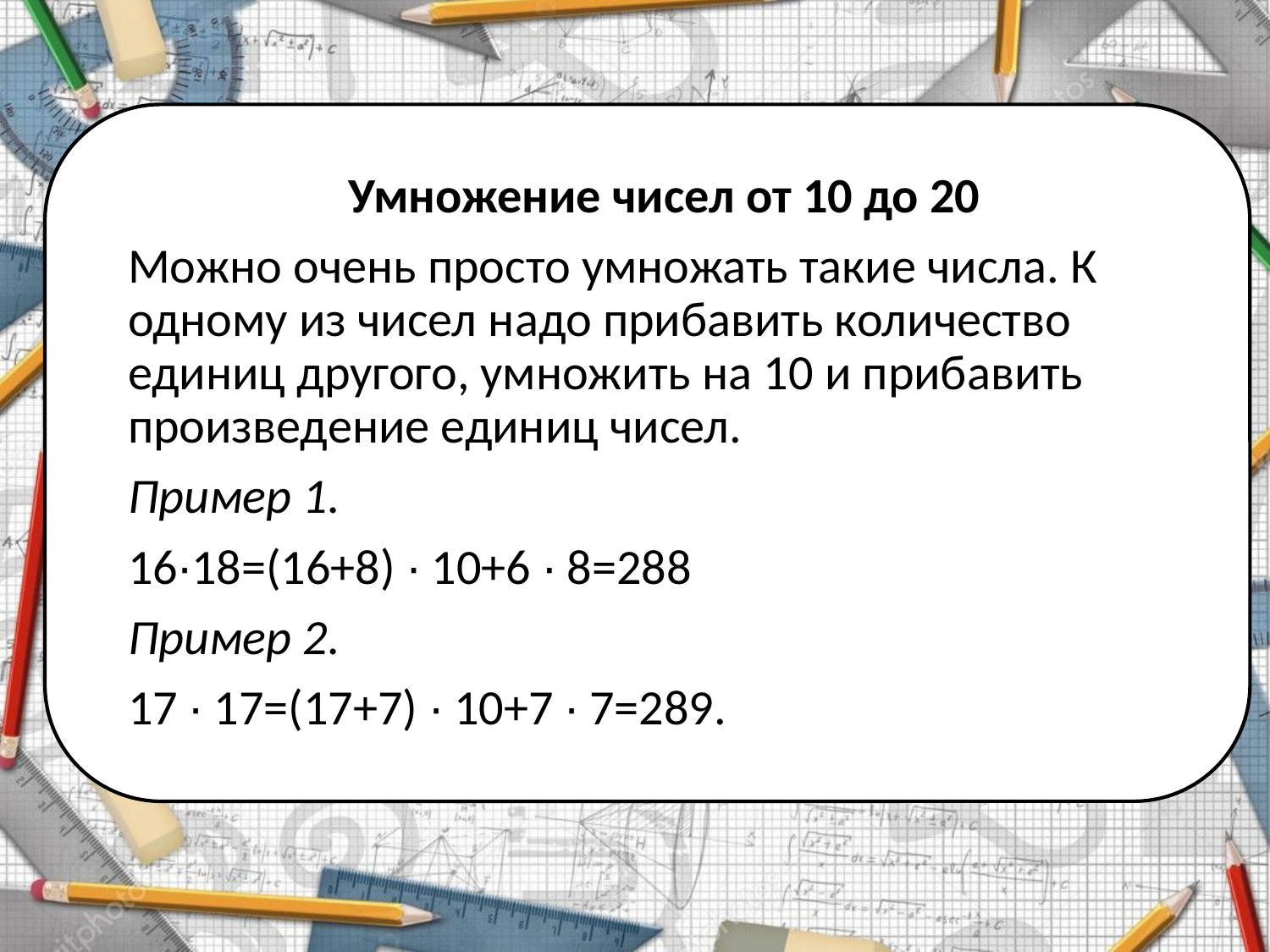

Умножение чисел от 10 до 20
Можно очень просто умножать такие числа. К одному из чисел надо прибавить количество единиц другого, умножить на 10 и прибавить произведение единиц чисел.
Пример 1.
16∙18=(16+8) ∙ 10+6 ∙ 8=288
Пример 2.
17 ∙ 17=(17+7) ∙ 10+7 ∙ 7=289.